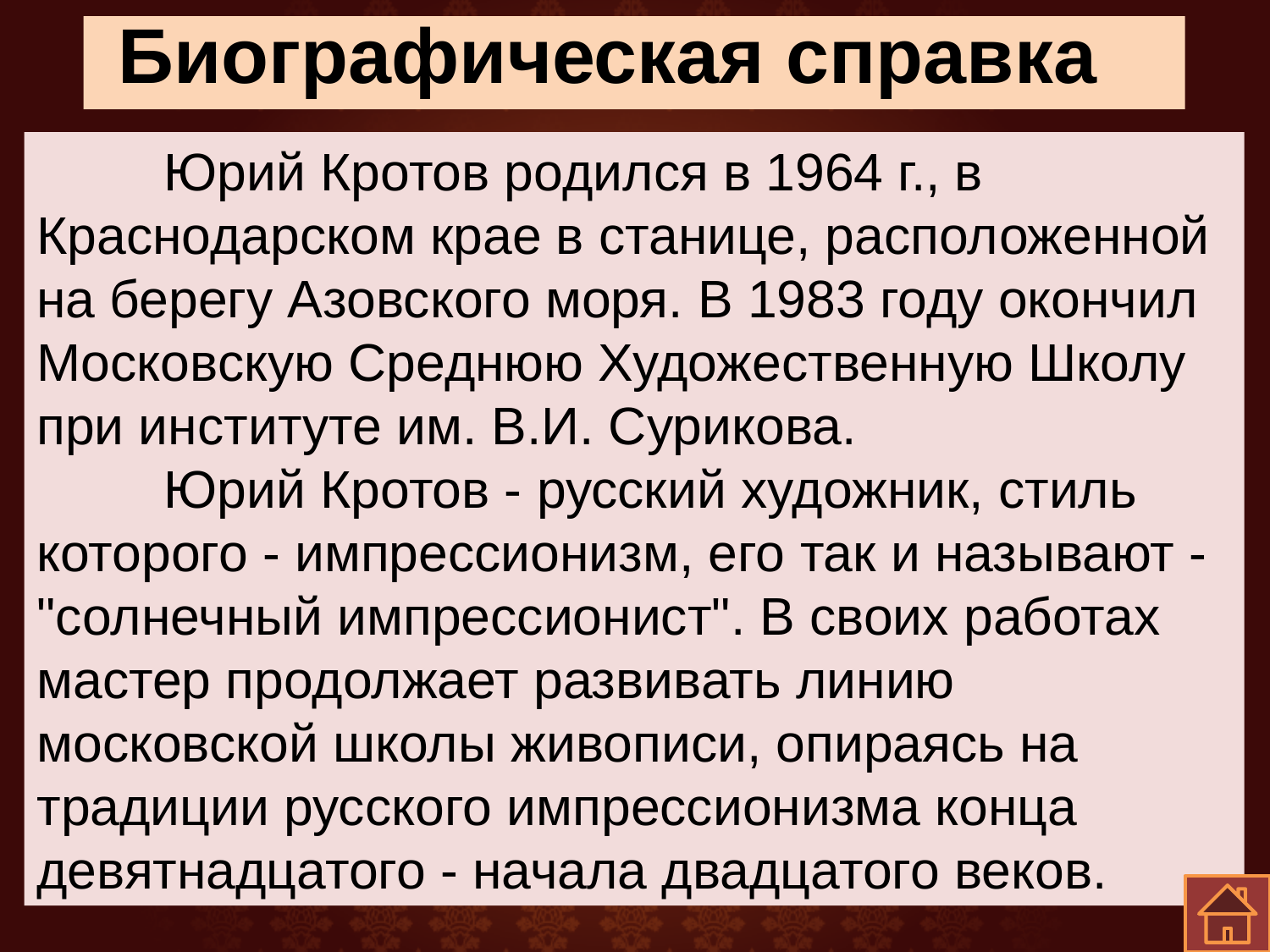

# Биографическая справка
	Юрий Кротов родился в 1964 г., в Краснодарском крае в станице, расположенной на берегу Азовского моря. В 1983 году окончил Московскую Среднюю Художественную Школу при институте им. В.И. Сурикова.
	Юрий Кротов - русский художник, стиль которого - импрессионизм, его так и называют - "солнечный импрессионист". В своих работах мастер продолжает развивать линию московской школы живописи, опираясь на традиции русского импрессионизма конца девятнадцатого - начала двадцатого веков.